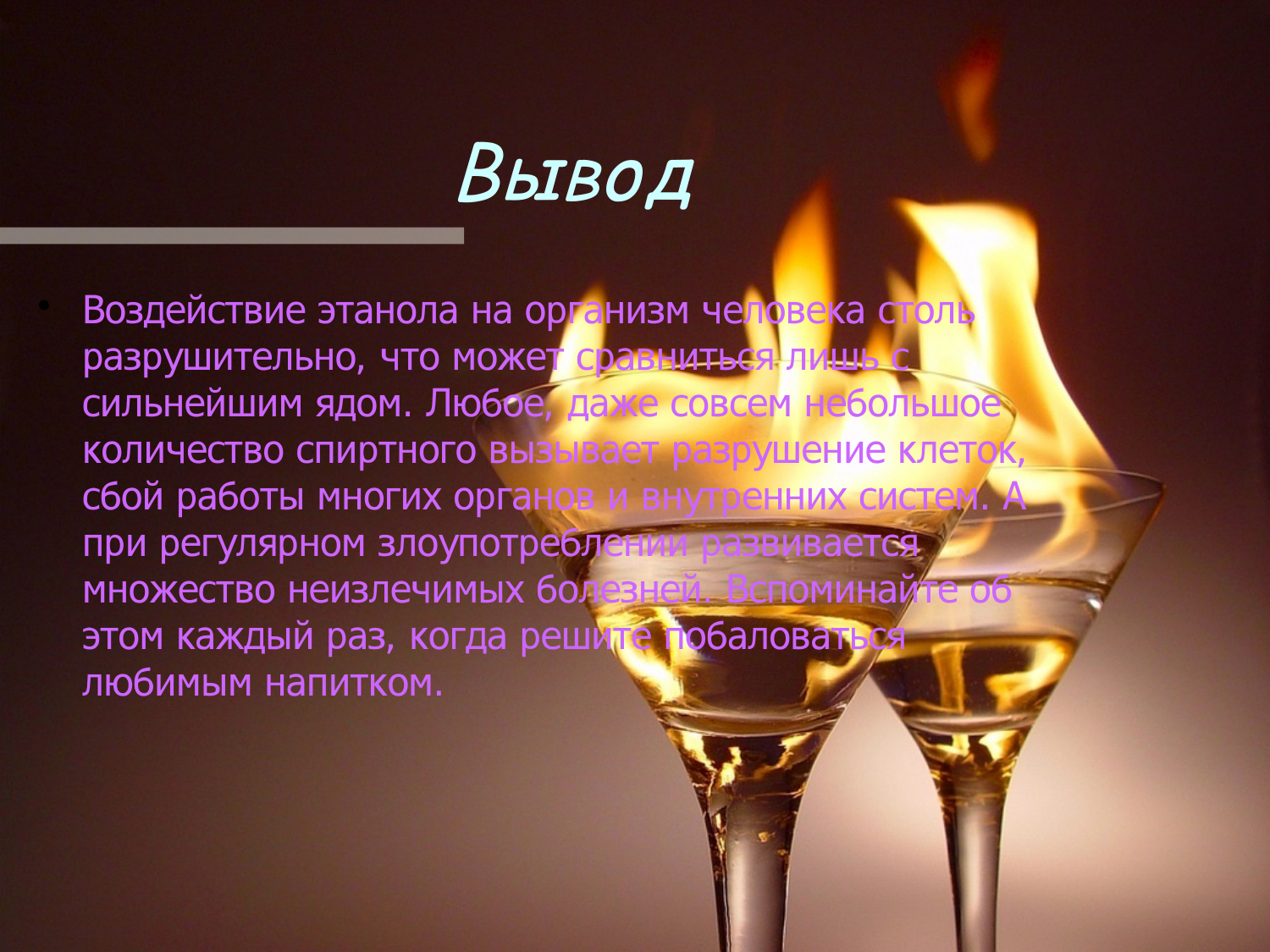

Вывод
Воздействие этанола на организм человека столь разрушительно, что может сравниться лишь с сильнейшим ядом. Любое, даже совсем небольшое количество спиртного вызывает разрушение клеток, сбой работы многих органов и внутренних систем. А при регулярном злоупотреблении развивается множество неизлечимых болезней. Вспоминайте об этом каждый раз, когда решите побаловаться любимым напитком.